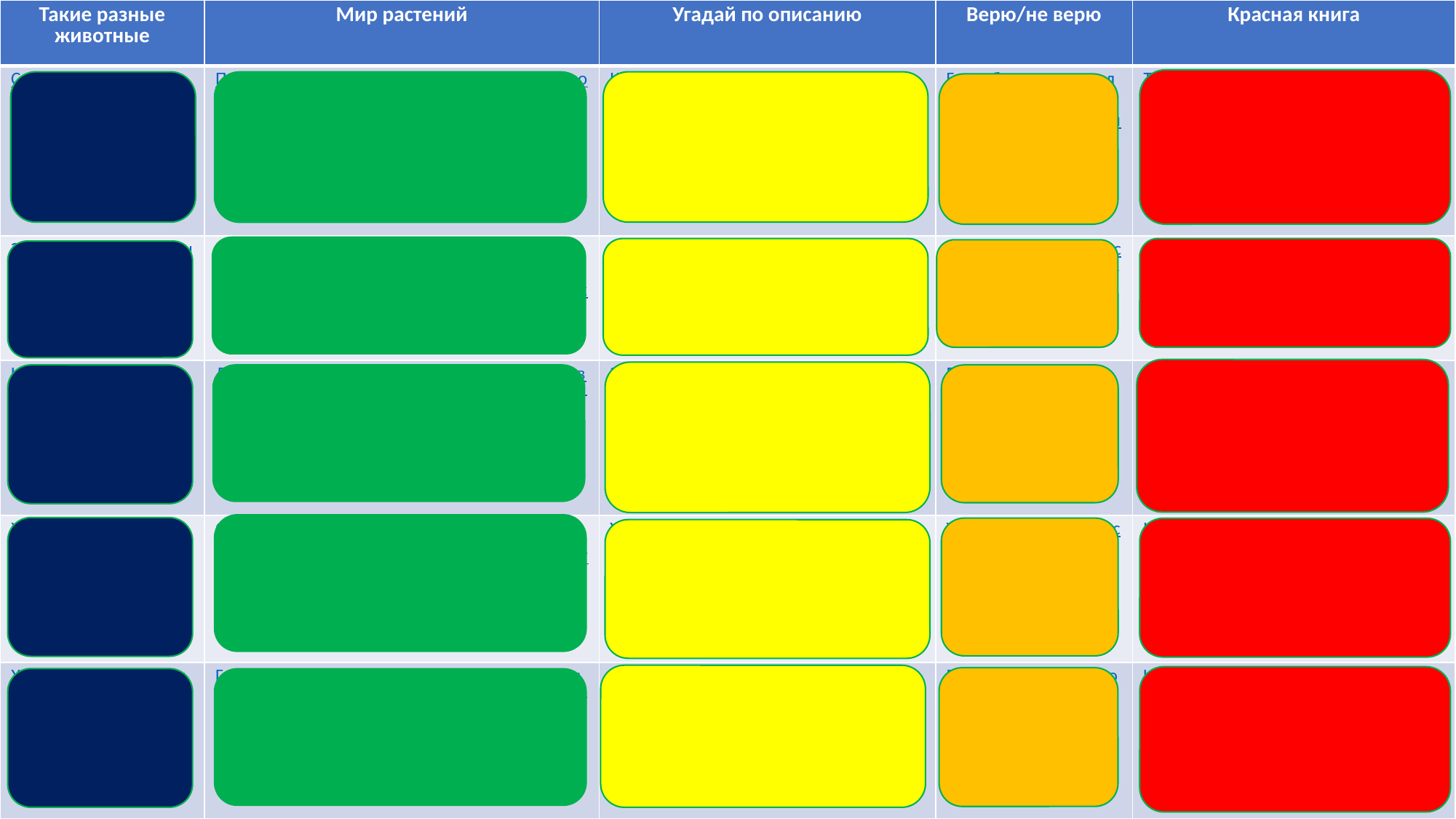

| Такие разные животные | Мир растений | Угадай по описанию | Верю/не верю | Красная книга |
| --- | --- | --- | --- | --- |
| Самый крупный жищник на Земле. Обитает в арктических пустынях | По-другому это растение называют «Олений мох» | Шерсть бывает зеленоватой, серой, коричневой, у некоторых видов на спине есть пятна, полоски, крапинки, на боках светлые полосы. Животное незаметно среди травы, кустов, россыпи камней. | Глаза благородных оленей, а также их сородичей, в ночное время отдают характерным оранжевым или красным отливом. | Тигр дальневосточных лесов, занесенный в Красную книгу России. |
| Этого зверя также называют полярной лисицей | Вечнозелёное дерево субтропических лесов. Листья большие, овальной формы, зелёного цвета. На ощупь кажутся кожистыми. Старых листьев нет, потому что сразу после опадания старых вырастают новые. | Зона в субарктическом климатическом Зимы достаточно суровы, градусник термометра может опускаться ниже отметки -30 градусов. | Зона ТУНДРА находится только на территории России. | Краснокнижный дельфин, обитающий в Чёрном море. |
| Как белка-летяга регулирует свой полет? | Листопадное дерево. Вырастает до 40 метров в высоту, В диаметре может достигать 2 метров. В природе известны деревья, которым более 1000 лет. | Зона находится на территории с умеренным, мягким климатом. Температура летом доходит до +25 градусов, зимой может опуститься до -15 и ниже. | Пустыни и полупустныни по своей площади считается самой обширной природной зоной. | Хищное млекопитающее, родственник бурого медведя. |
| Жук и млекопитающее с одинаковым названием? | Одно из самых старых деревьев в мире. Сбрасывает хвою по осени, но не всю. Весной вырастает новая. Основная доля бумаги в мире делается именно из этого дерева. | У каждого взрослого самца на голове вырастают рога, которые могут иметь до 5 ветвистых отростков на каждом роге. При этом рога растут исключительно у самцов, а самки всегда безрогие. | У гнезда белки имеется два выхода. | Корень этого растения по форме напоминает человеческие очертания. |
| Хищное млекопитающее рода лисиц, обитает в полупустынях. | Группа растений, которая после отмирания тонких стеблей принимает шарообразную форму и передвигается от дуновения ветра… | Безлесные участки суши. Растительность там представлена травянистыми однолетними и многолетними растениями. | Волки обитают только в тайге. | Численность этого вида аистов во всем мире – около 11000. Предпочитают болотистую местность, древесную растительность. |